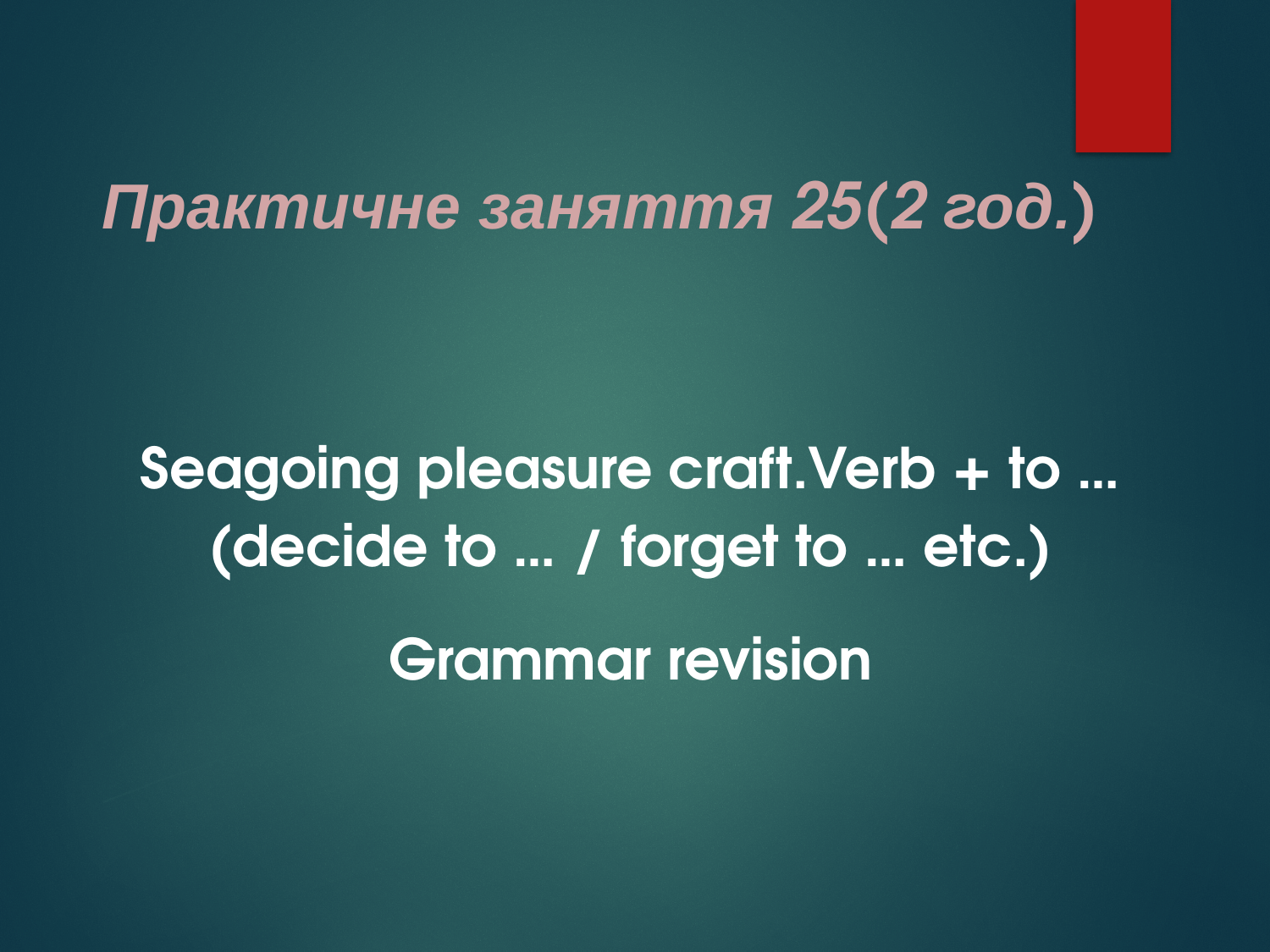

# Практичне заняття 25(2 год.)
Seagoing pleasure craft.Verb + to … (decide to … / forget to … etc.)
Grammar revision